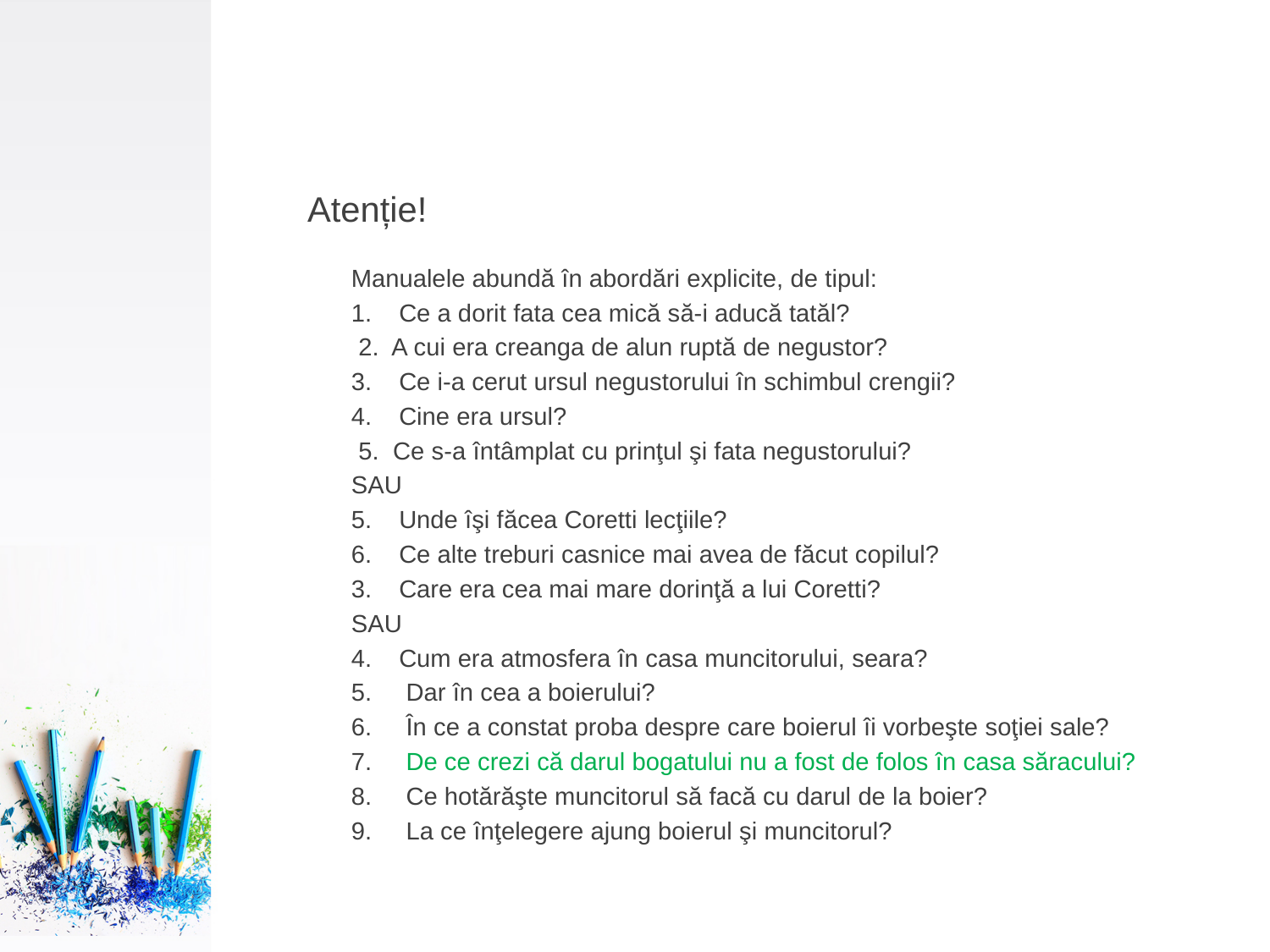

#
Atenție!
Manualele abundă în abordări explicite, de tipul:
Ce a dorit fata cea mică să-i aducă tatăl?
 2.  A cui era creanga de alun ruptă de negustor?
Ce i-a cerut ursul negustorului în schimbul crengii?
Cine era ursul?
 5.  Ce s-a întâmplat cu prinţul şi fata negustorului?
SAU
Unde îşi făcea Coretti lecţiile?
Ce alte treburi casnice mai avea de făcut copilul?
Care era cea mai mare dorinţă a lui Coretti?
SAU
Cum era atmosfera în casa muncitorului, seara?
 Dar în cea a boierului?
 În ce a constat proba despre care boierul îi vorbeşte soţiei sale?
 De ce crezi că darul bogatului nu a fost de folos în casa săracului?
 Ce hotărăşte muncitorul să facă cu darul de la boier?
 La ce înţelegere ajung boierul şi muncitorul?